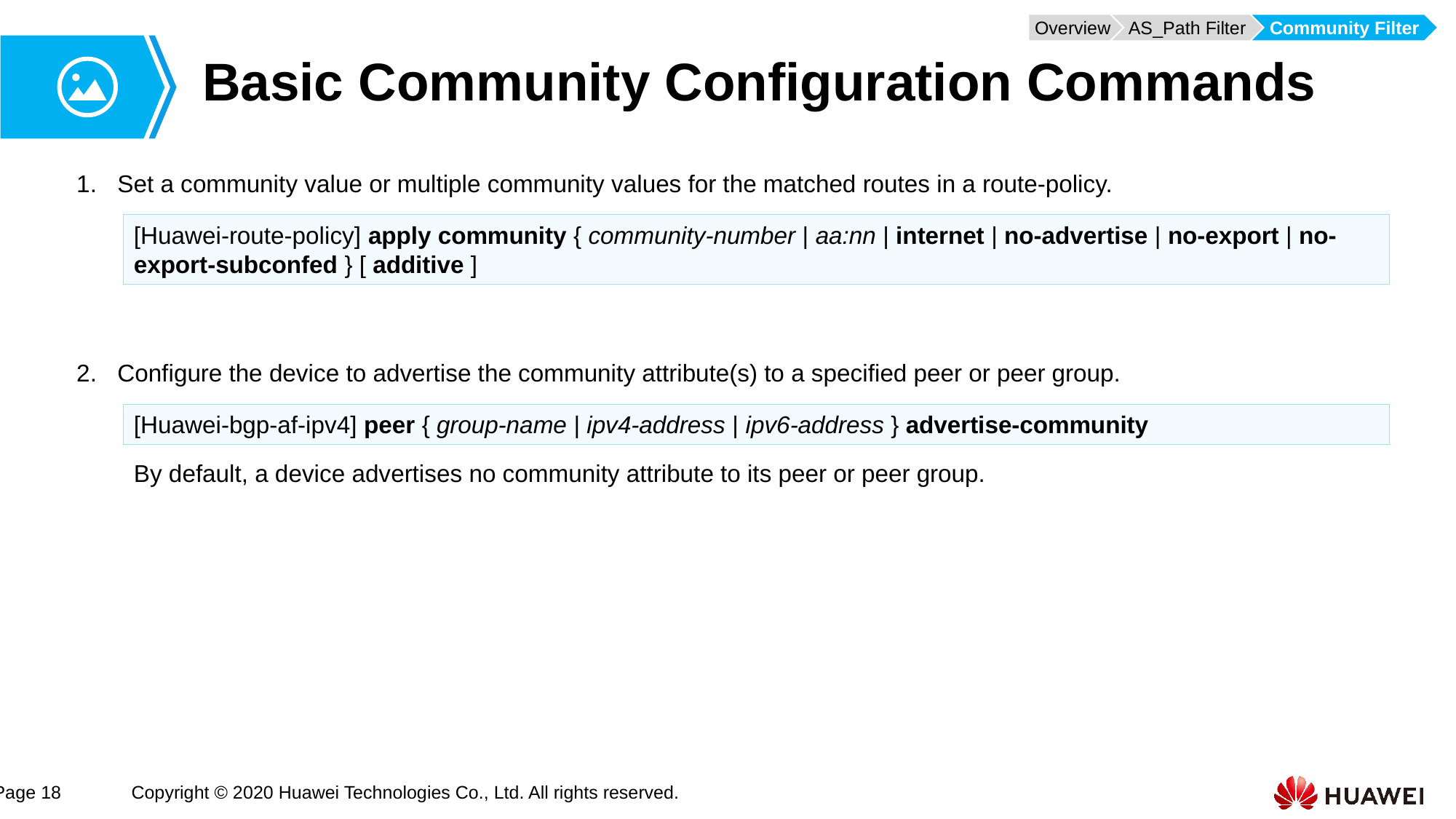

Overview
AS_Path Filter
Community Filter
# Basic Community Configuration Commands
Set a community value or multiple community values for the matched routes in a route-policy.
[Huawei-route-policy] apply community { community-number | aa:nn | internet | no-advertise | no-export | no-export-subconfed } [ additive ]
Configure the device to advertise the community attribute(s) to a specified peer or peer group.
[Huawei-bgp-af-ipv4] peer { group-name | ipv4-address | ipv6-address } advertise-community
By default, a device advertises no community attribute to its peer or peer group.